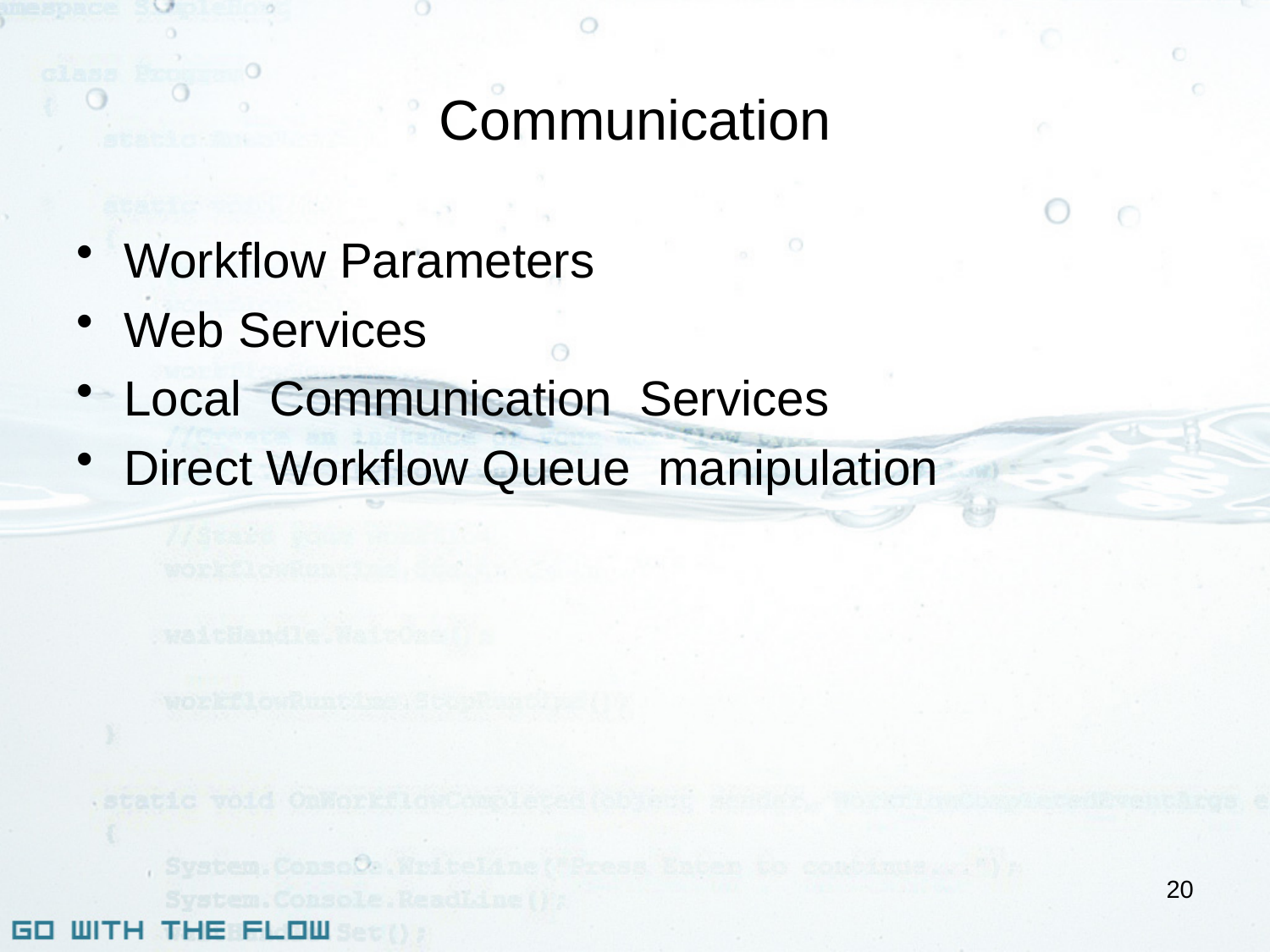

# Communication
Workflow Parameters
Web Services
Local  Communication  Services
Direct Workflow Queue  manipulation
20